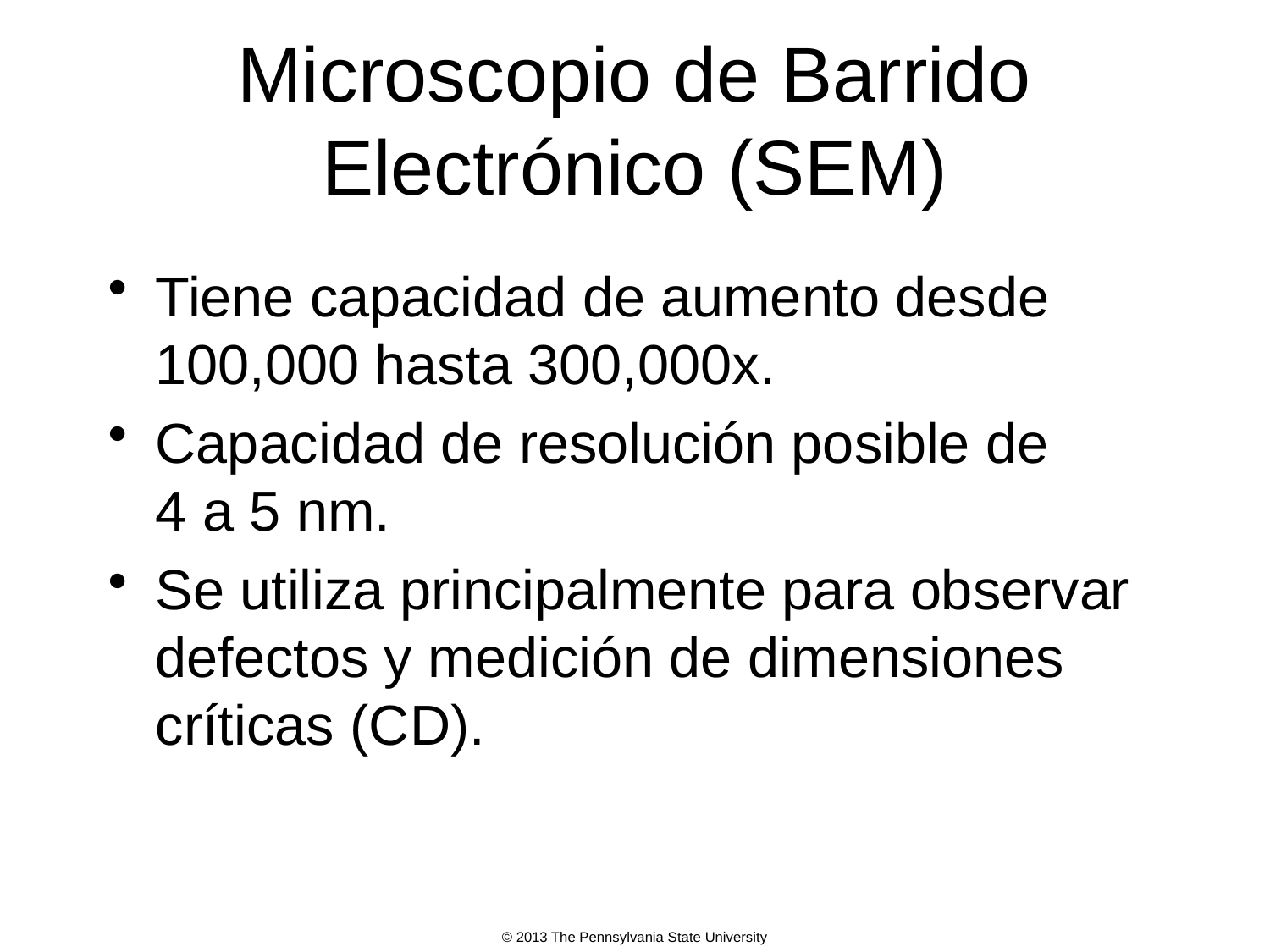

# Microscopio de Barrido Electrónico (SEM)
Tiene capacidad de aumento desde 100,000 hasta 300,000x.
Capacidad de resolución posible de           4 a 5 nm.
Se utiliza principalmente para observar defectos y medición de dimensiones críticas (CD).